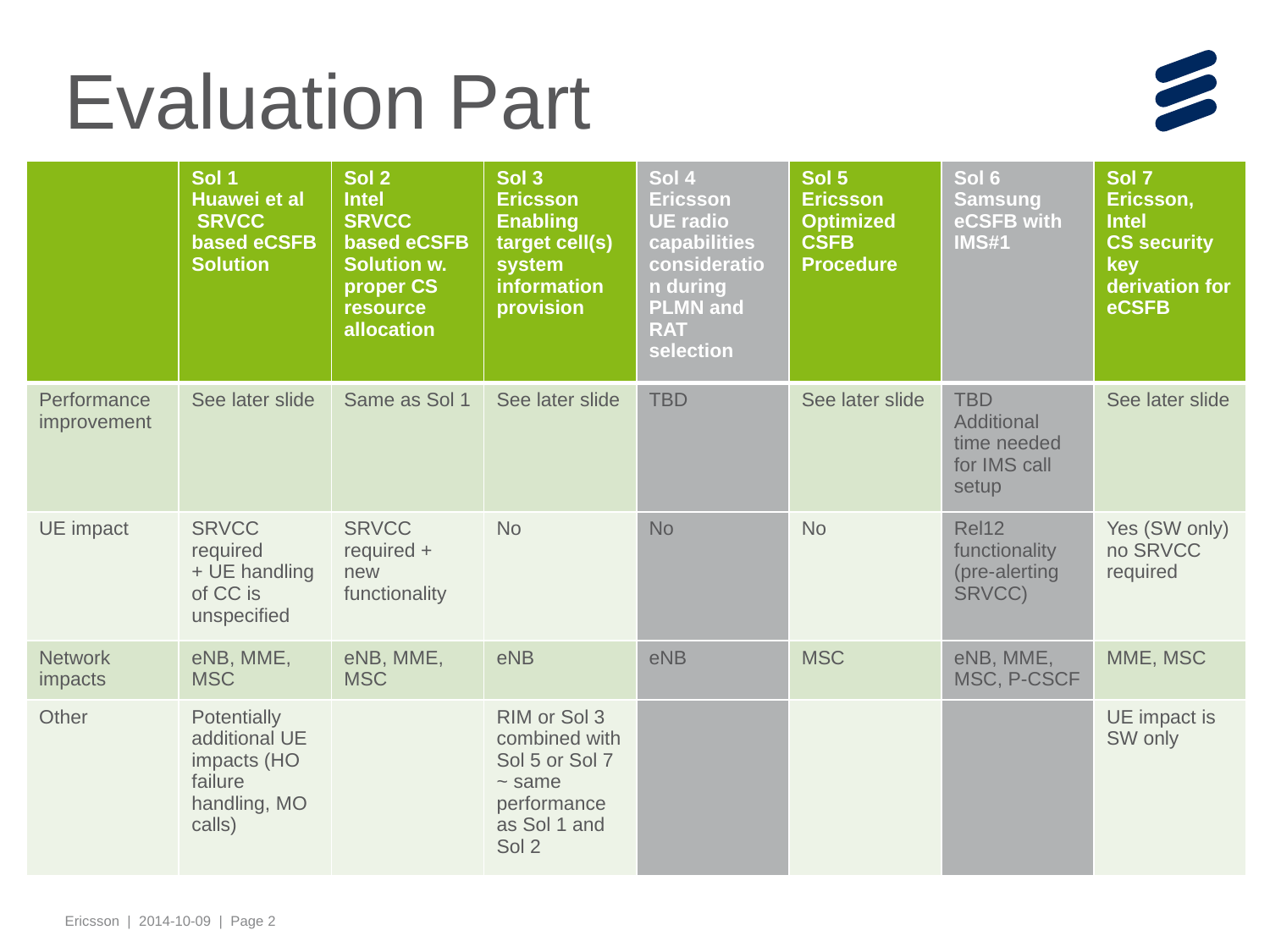

# Evaluation Part
|  | Sol 1 Huawei et al SRVCC based eCSFB Solution | Sol 2 Intel SRVCC based eCSFB Solution w. proper CS resource allocation | Sol 3 Ericsson Enabling target cell(s) system information provision | Sol 4 Ericsson UE radio capabilities consideration during PLMN and RAT selection | Sol 5 Ericsson Optimized CSFB Procedure | Sol 6 Samsung eCSFB with IMS#1 | Sol 7 Ericsson, Intel CS security key derivation for eCSFB |
| --- | --- | --- | --- | --- | --- | --- | --- |
| Performance improvement | See later slide | Same as Sol 1 | See later slide | TBD | See later slide | TBD Additional time needed for IMS call setup | See later slide |
| UE impact | SRVCC required + UE handling of CC is unspecified | SRVCC required + new functionality | No | No | No | Rel12 functionality (pre-alerting SRVCC) | Yes (SW only) no SRVCC required |
| Network impacts | eNB, MME, MSC | eNB, MME, MSC | eNB | eNB | MSC | eNB, MME, MSC, P-CSCF | MME, MSC |
| Other | Potentially additional UE impacts (HO failure handling, MO calls) |  | RIM or Sol 3 combined with Sol 5 or Sol 7 ~ same performance as Sol 1 and Sol 2 |  |  |  | UE impact is SW only |